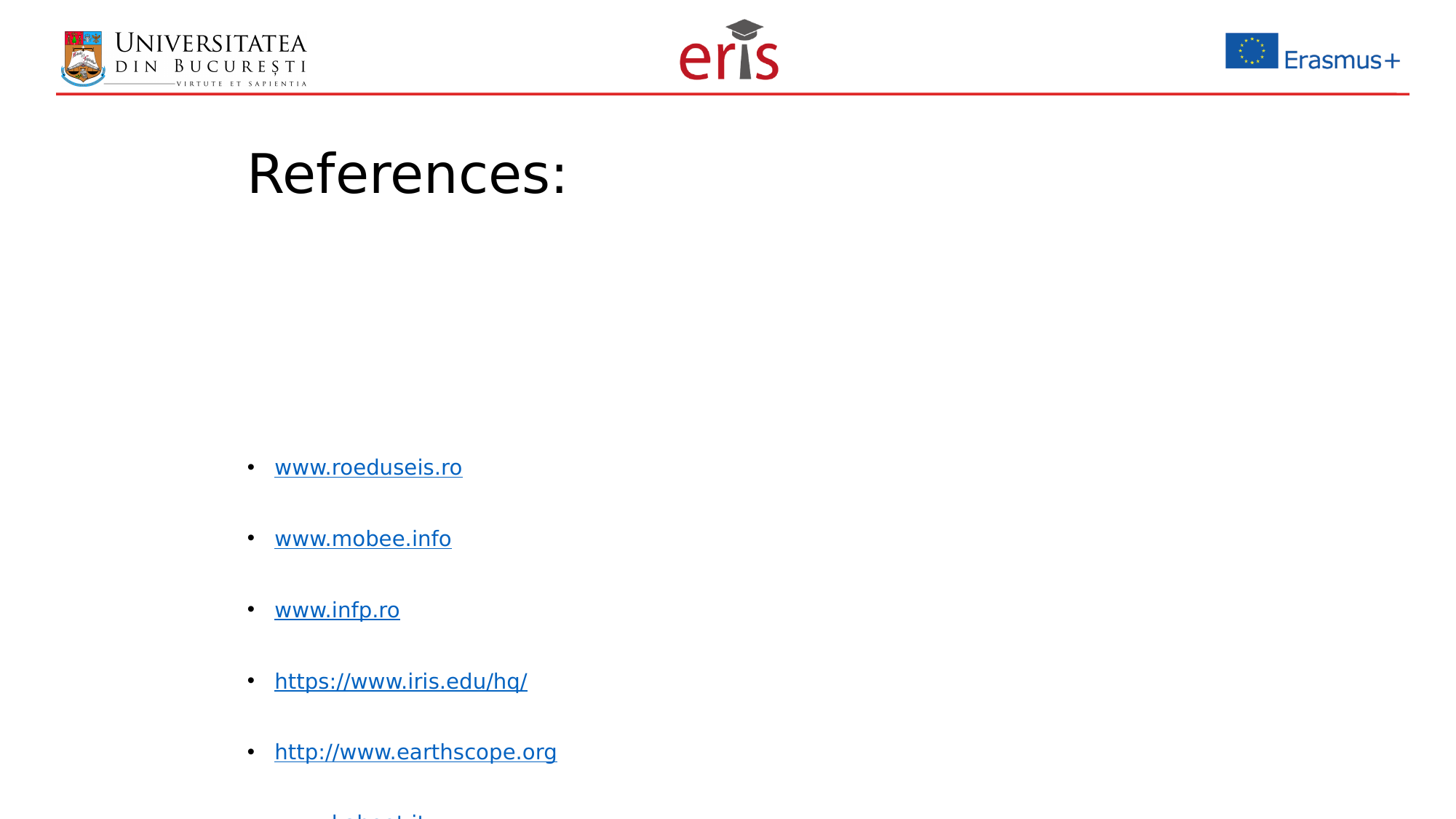

# References:
www.roeduseis.ro
www.mobee.info
www.infp.ro
https://www.iris.edu/hq/
http://www.earthscope.org
www.kahoot.it